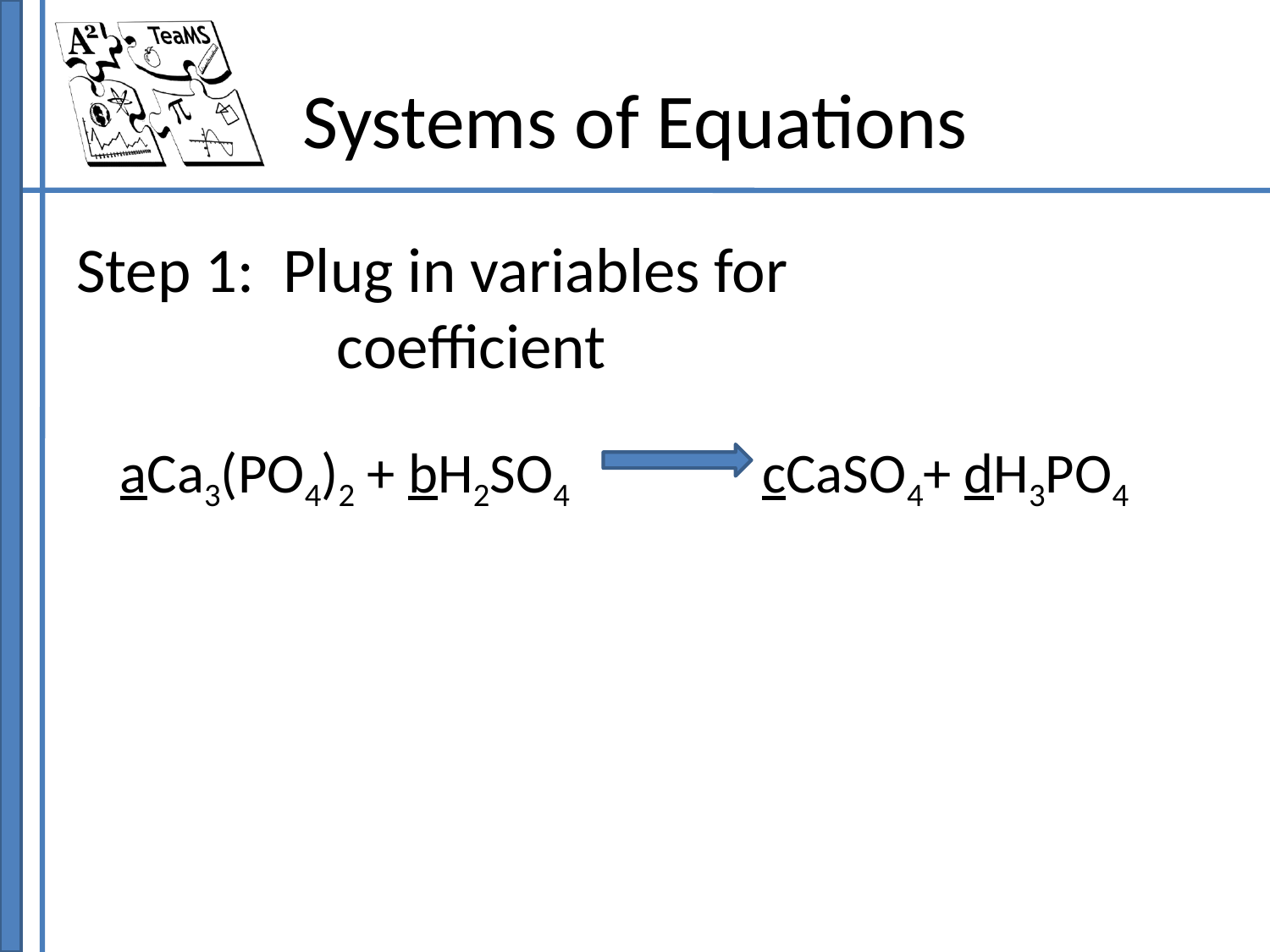

Systems of Equations
Step 1:  Plug in variables for 	   		         	      coefficient

aCa3(PO4)2 + bH2SO4                          cCaSO4+ dH3PO4